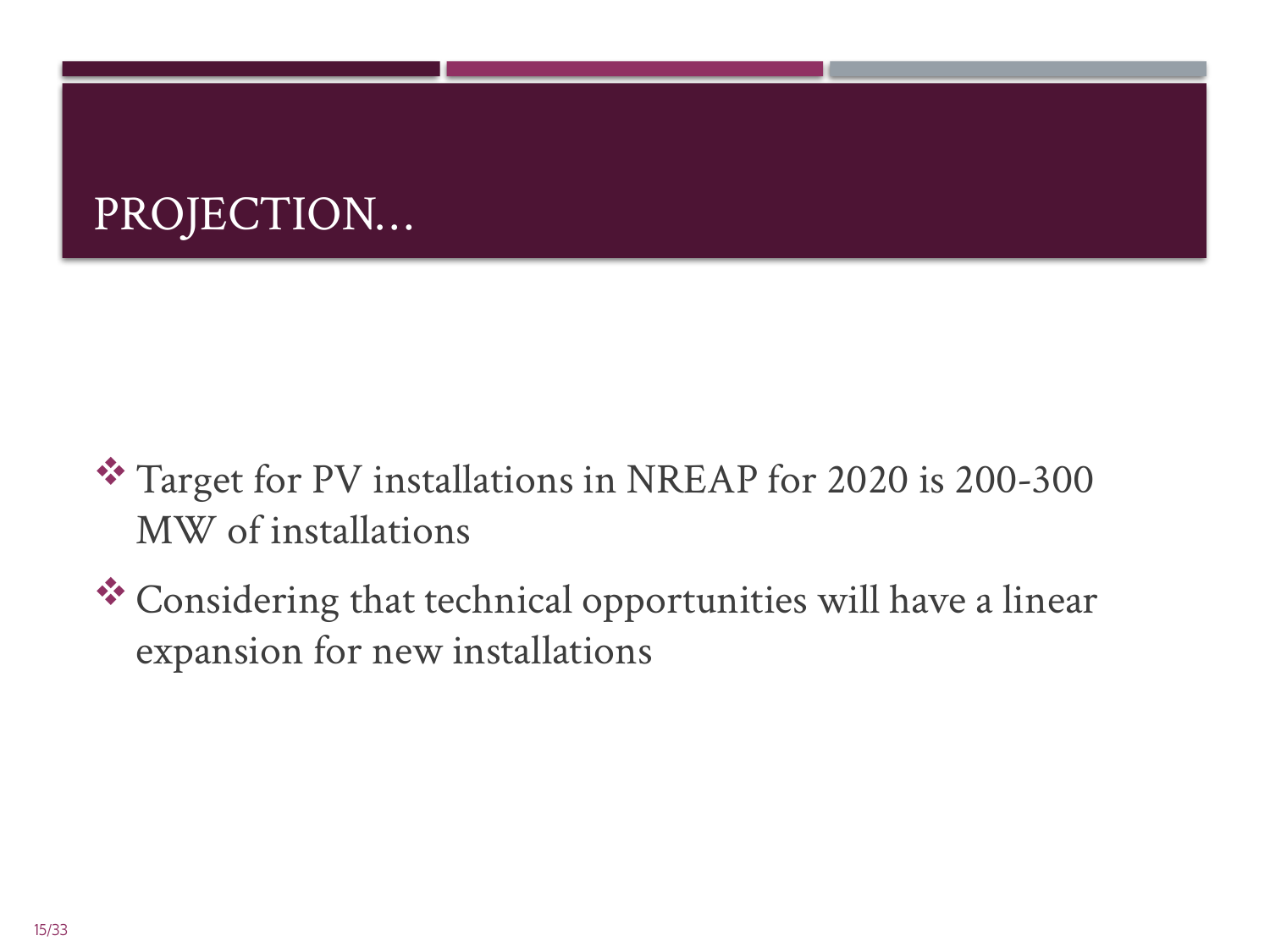

# Projection…
Target for PV installations in NREAP for 2020 is 200-300 MW of installations
Considering that technical opportunities will have a linear expansion for new installations
15/33